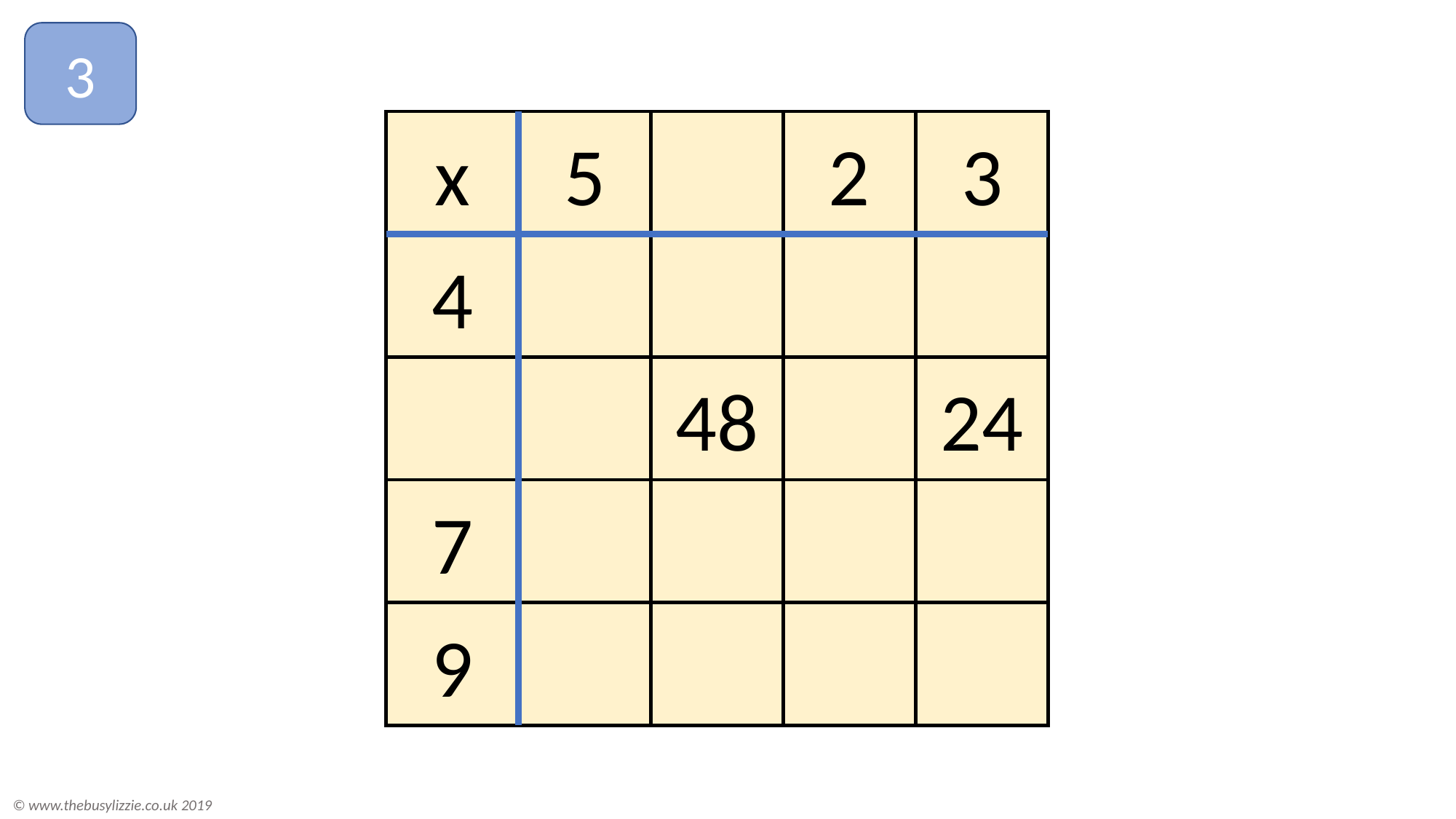

3
x
5

2
3
4

48

24
7

9

© www.thebusylizzie.co.uk 2019